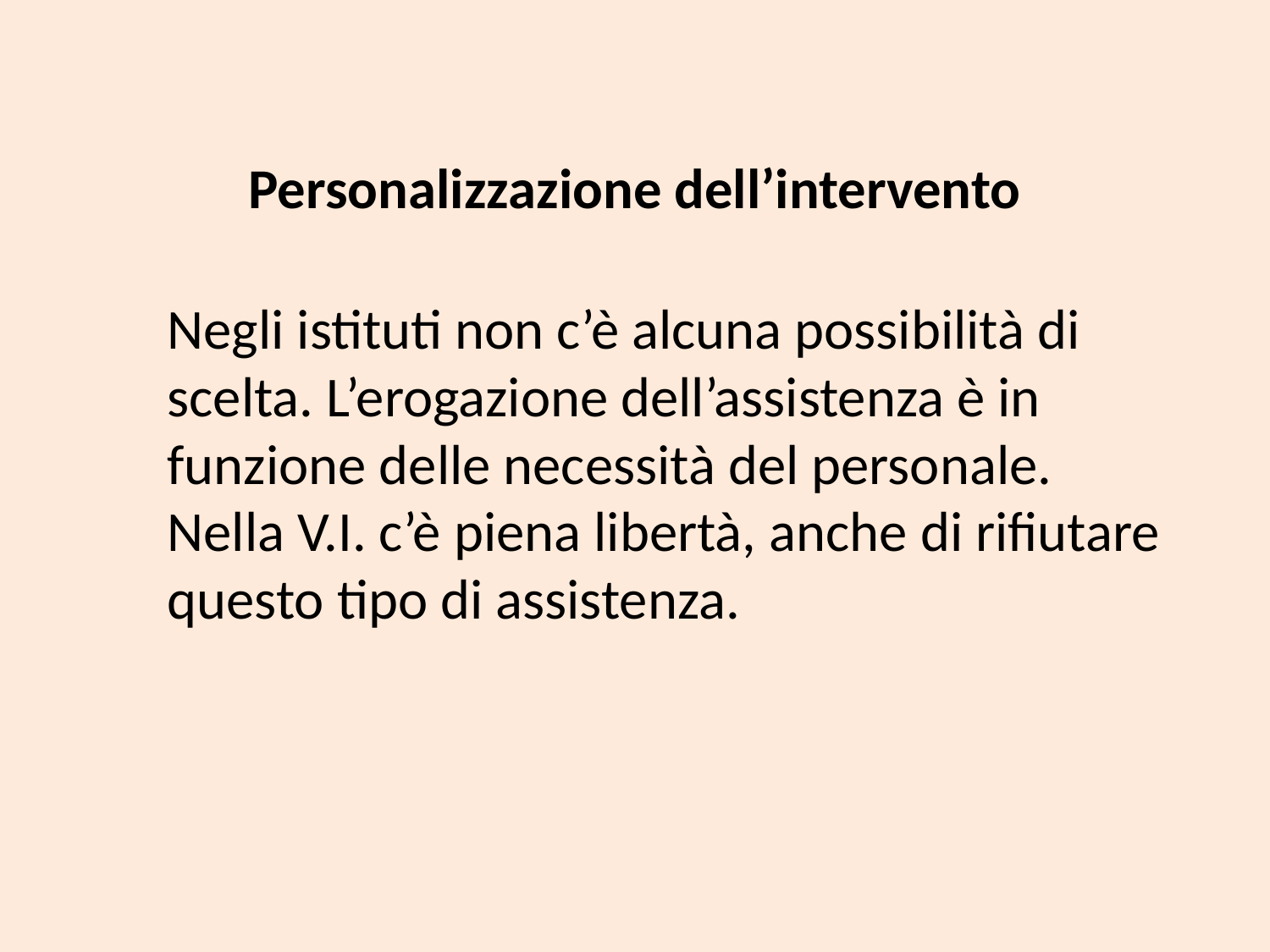

Personalizzazione dell’intervento
Negli istituti non c’è alcuna possibilità di scelta. L’erogazione dell’assistenza è in funzione delle necessità del personale.
Nella V.I. c’è piena libertà, anche di rifiutare questo tipo di assistenza.